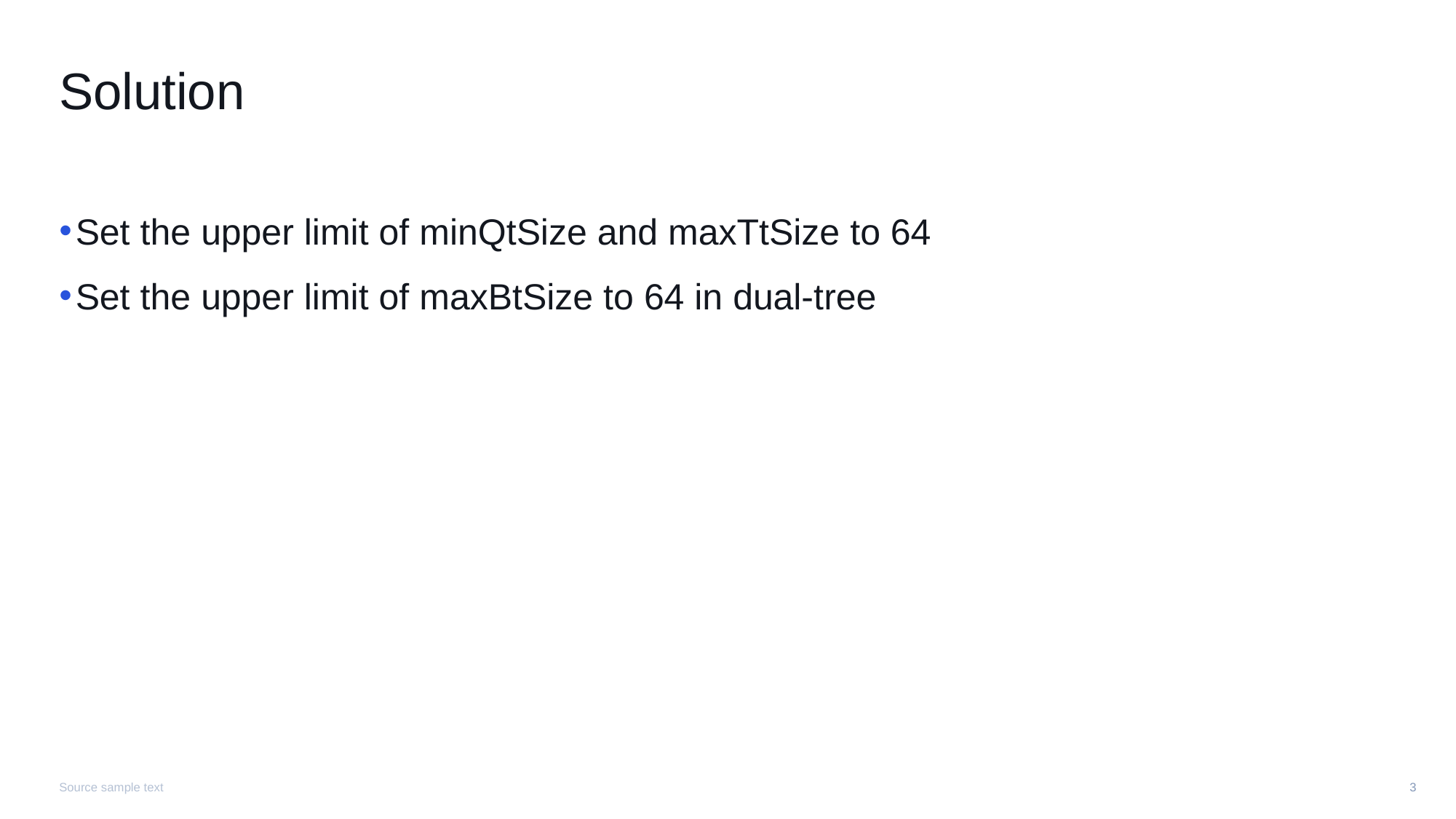

# Solution
Set the upper limit of minQtSize and maxTtSize to 64
Set the upper limit of maxBtSize to 64 in dual-tree
Source sample text